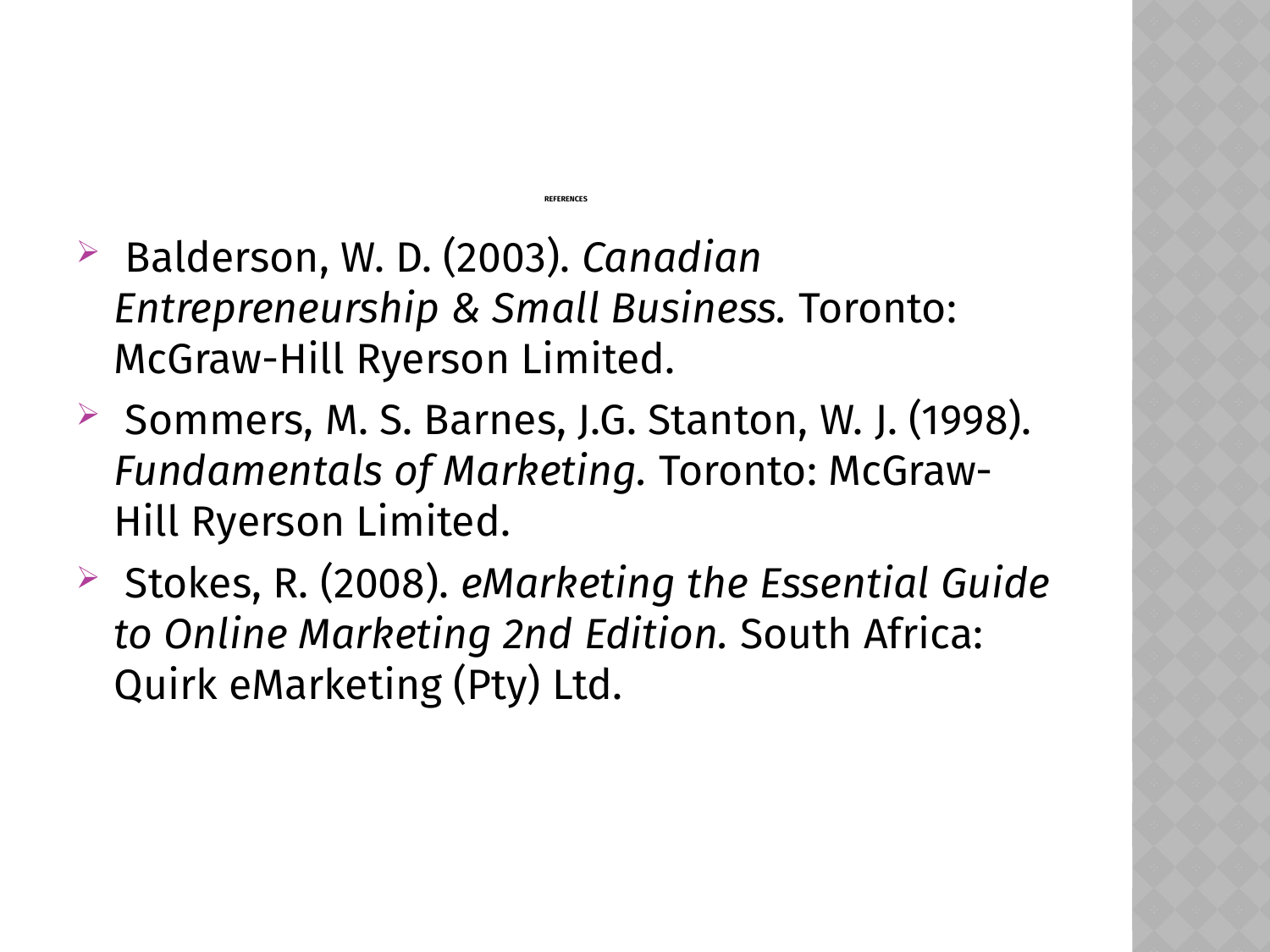

# References

 Balderson, W. D. (2003). Canadian Entrepreneurship & Small Business. Toronto: McGraw-Hill Ryerson Limited.
 Sommers, M. S. Barnes, J.G. Stanton, W. J. (1998). Fundamentals of Marketing. Toronto: McGraw-Hill Ryerson Limited.
 Stokes, R. (2008). eMarketing the Essential Guide to Online Marketing 2nd Edition. South Africa: Quirk eMarketing (Pty) Ltd.